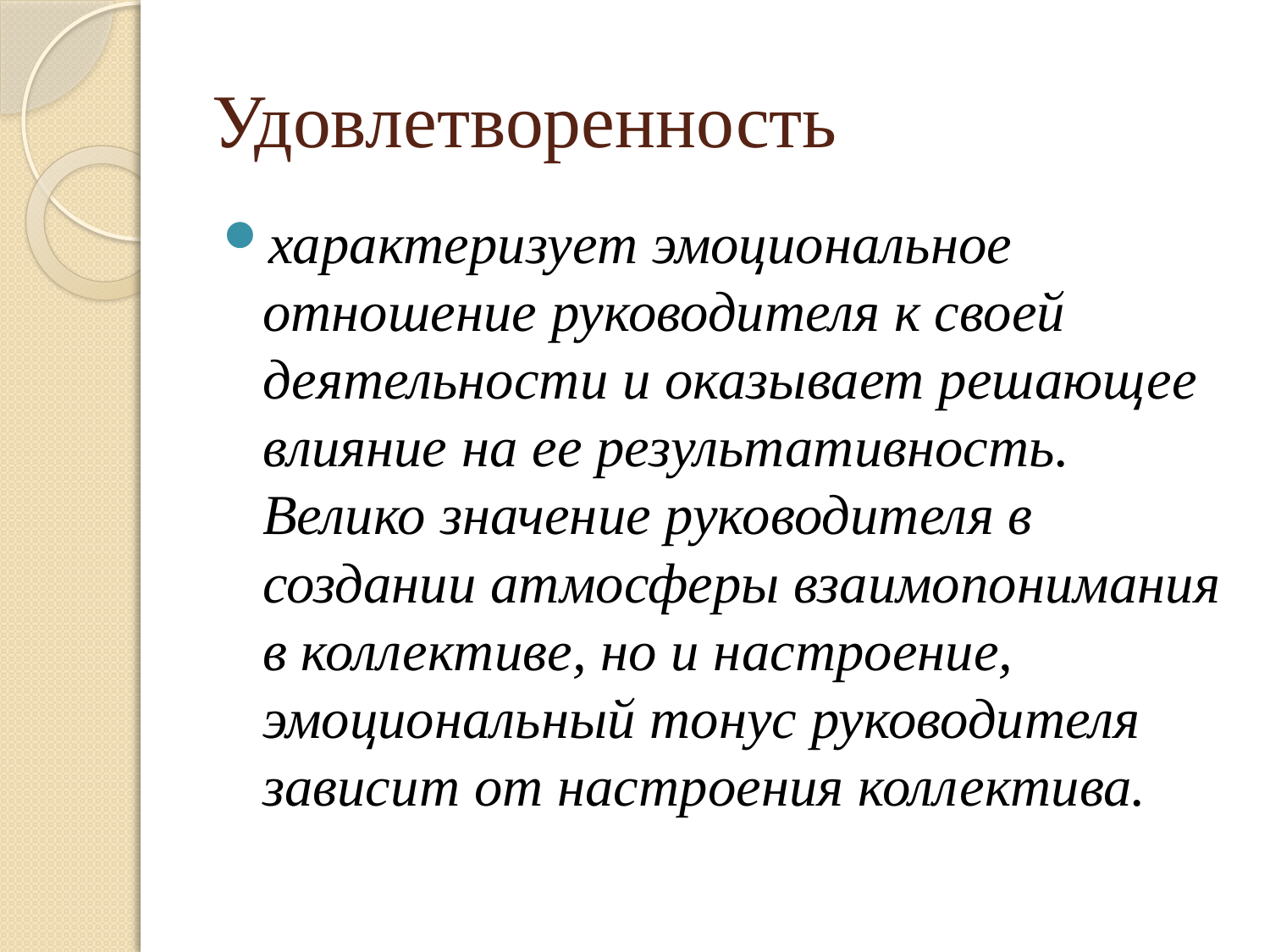

# Удовлетворенность
характеризует эмоциональное отношение руководителя к своей деятельности и оказывает решающее влияние на ее результативность. Велико значение руководителя в создании атмосферы взаимопонимания в коллективе, но и настроение, эмоциональный тонус руководителя зависит от настроения коллектива.